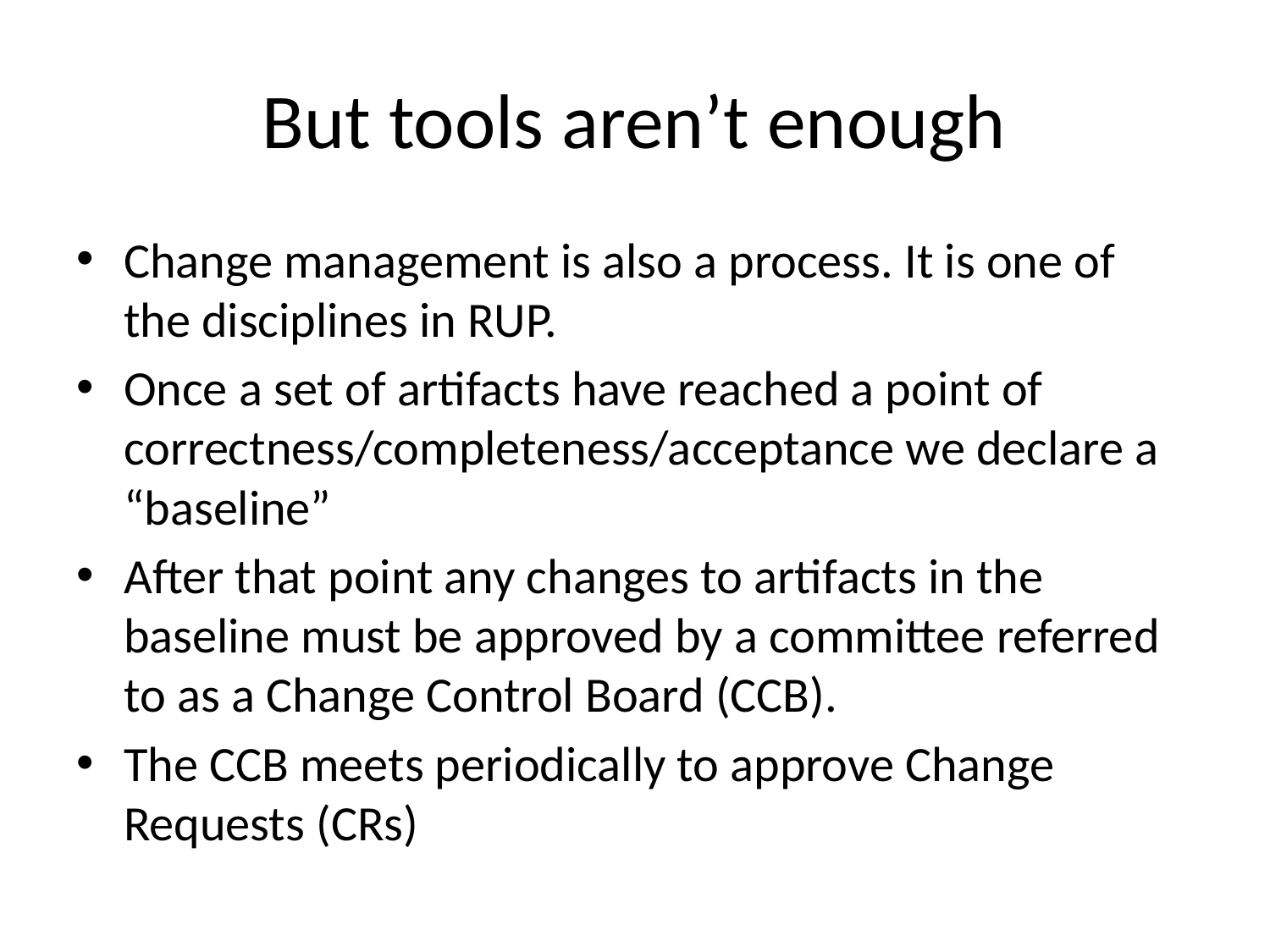

# But tools aren’t enough
Change management is also a process. It is one of the disciplines in RUP.
Once a set of artifacts have reached a point of correctness/completeness/acceptance we declare a “baseline”
After that point any changes to artifacts in the baseline must be approved by a committee referred to as a Change Control Board (CCB).
The CCB meets periodically to approve Change Requests (CRs)